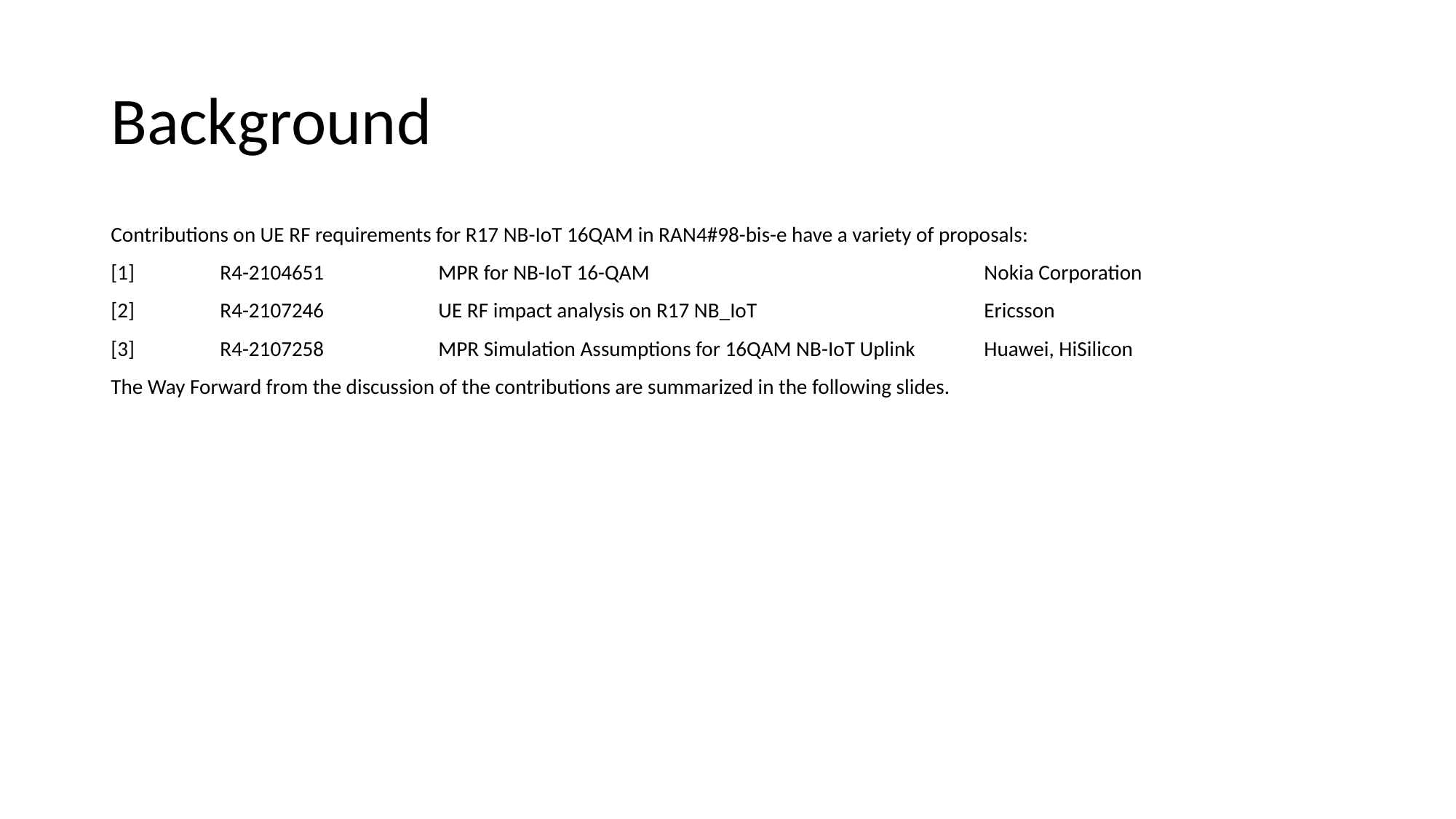

# Background
Contributions on UE RF requirements for R17 NB-IoT 16QAM in RAN4#98-bis-e have a variety of proposals:
[1]	R4-2104651		MPR for NB-IoT 16-QAM				Nokia Corporation
[2]	R4-2107246		UE RF impact analysis on R17 NB_IoT			Ericsson
[3]	R4-2107258		MPR Simulation Assumptions for 16QAM NB-IoT Uplink	Huawei, HiSilicon
The Way Forward from the discussion of the contributions are summarized in the following slides.